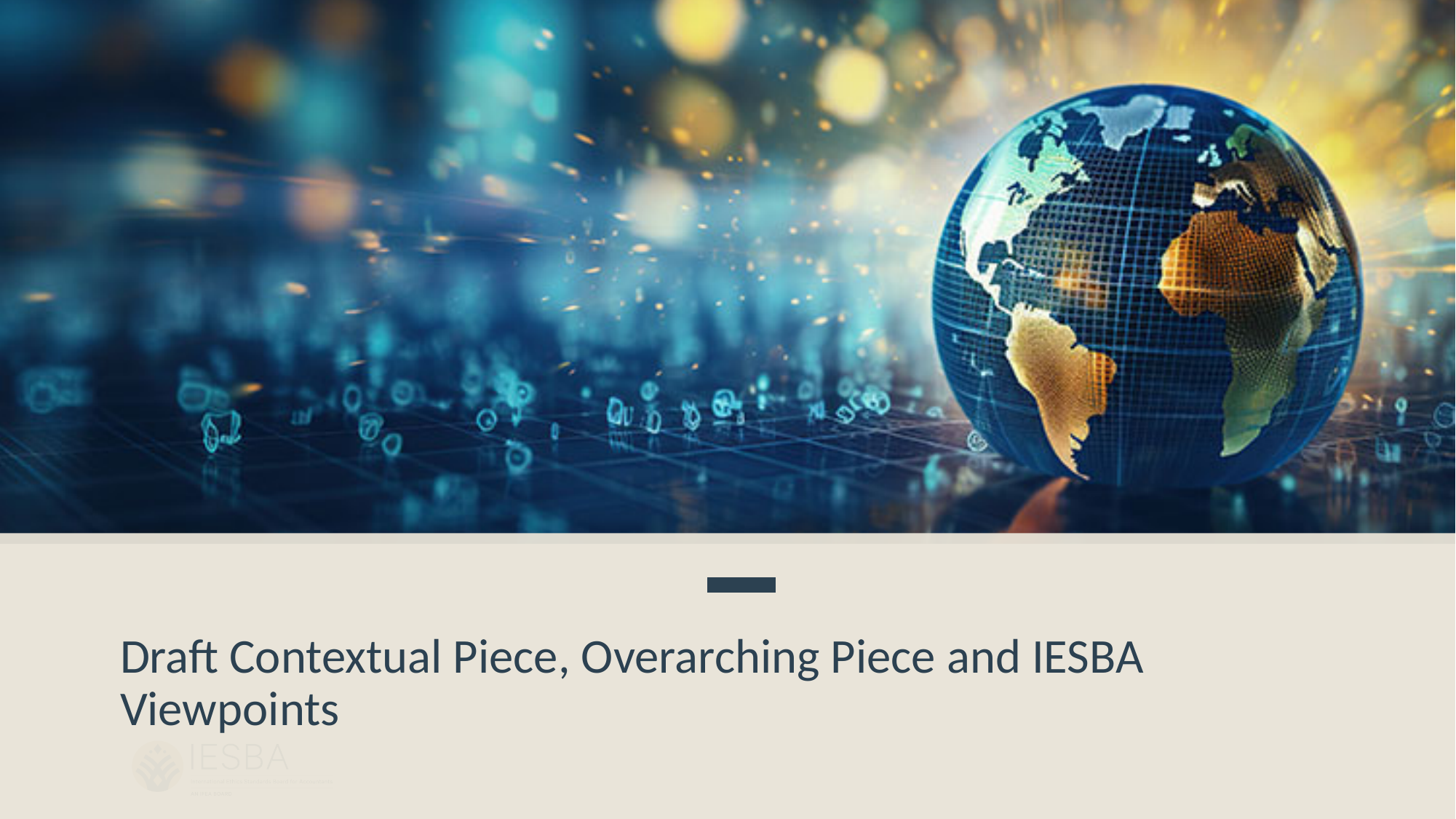

# Draft Contextual Piece, Overarching Piece and IESBA Viewpoints